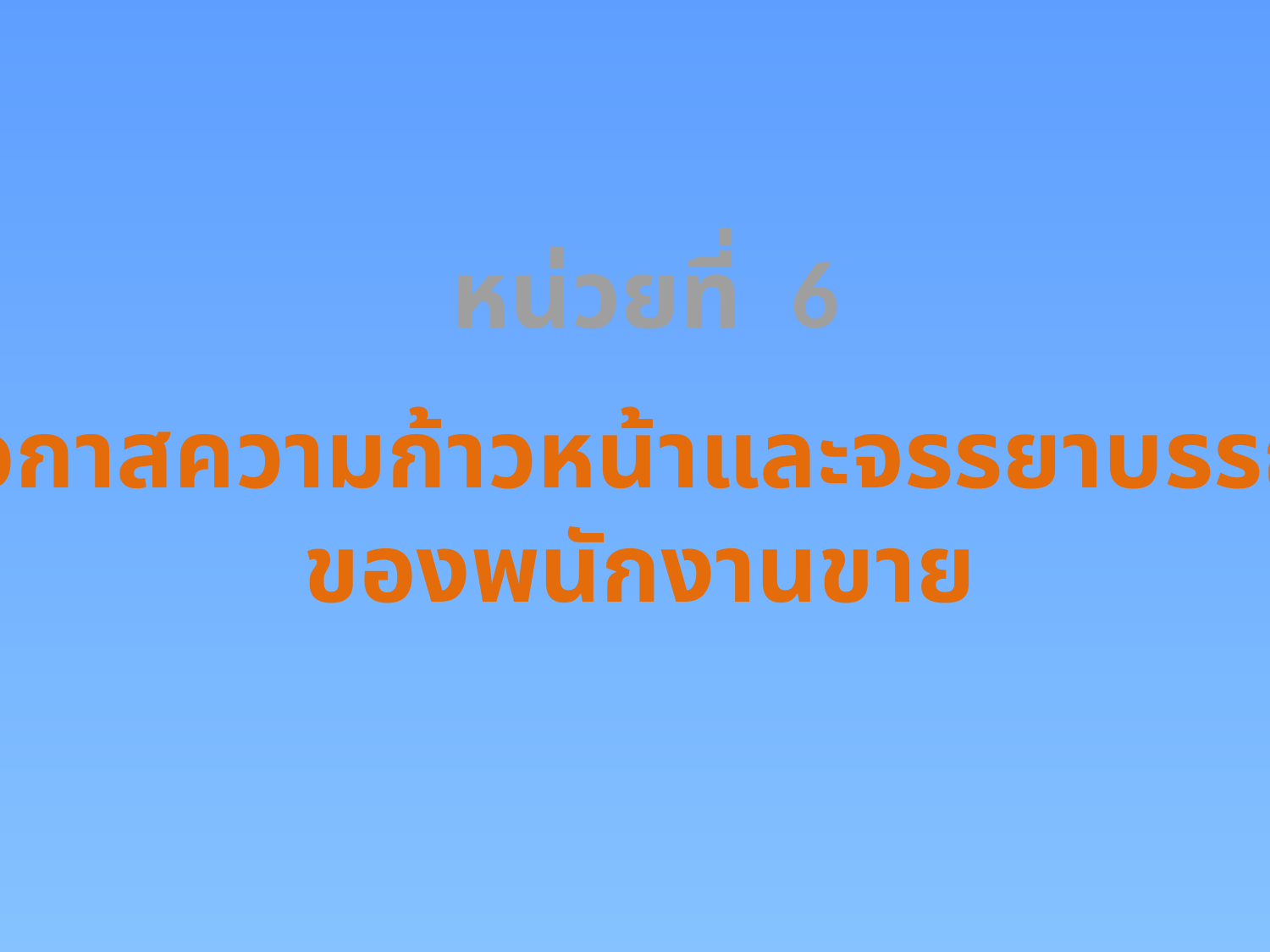

หน่วยที่  6
โอกาสความก้าวหน้าและจรรยาบรรณ
ของพนักงานขาย